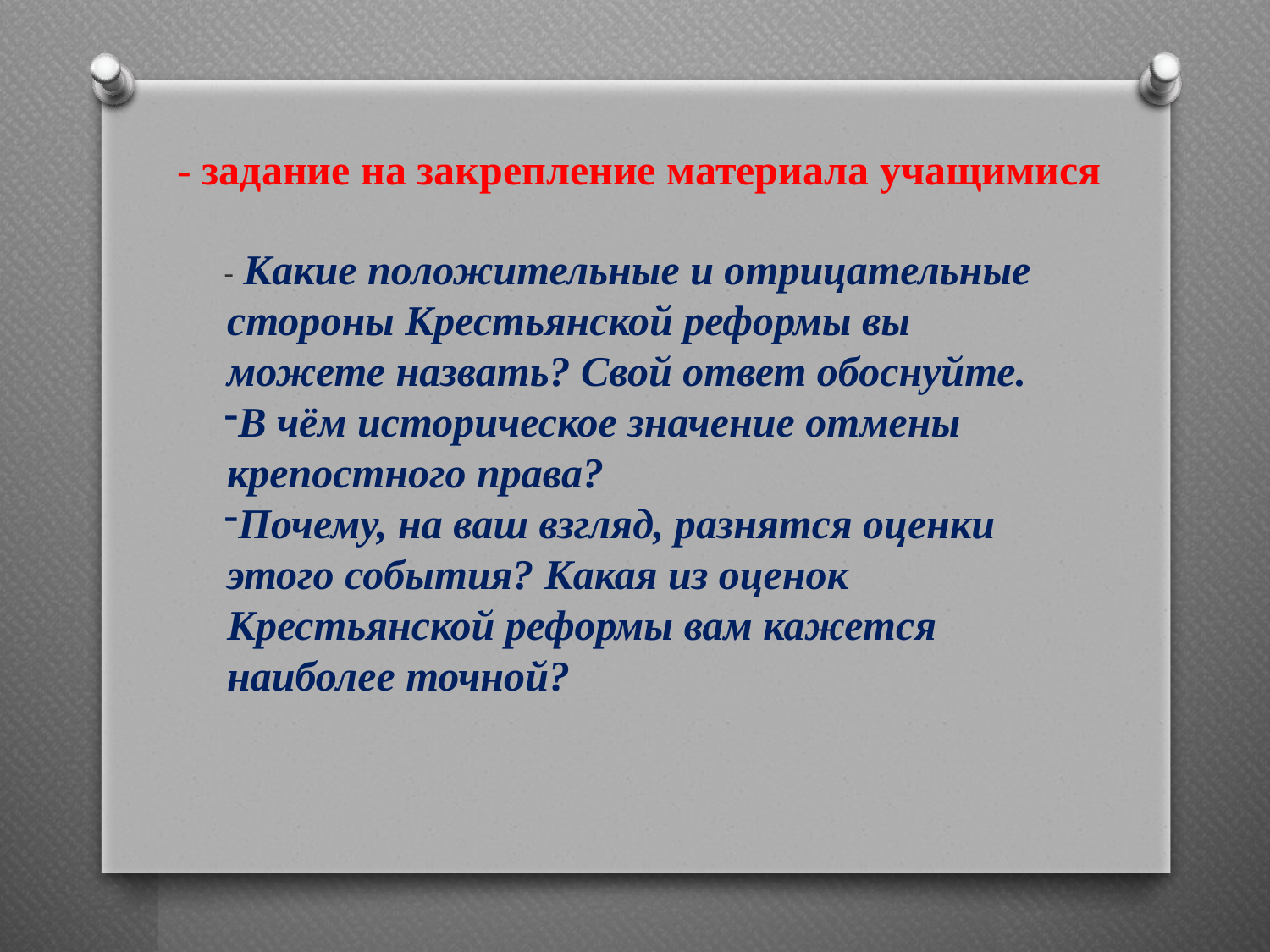

- задание на закрепление материала учащимися
- Какие положительные и отрицательные стороны Крестьянской реформы вы можете назвать? Свой ответ обоснуйте.
В чём историческое значение отмены крепостного права?
Почему, на ваш взгляд, разнятся оценки этого события? Какая из оценок Крестьянской реформы вам кажется наиболее точной?